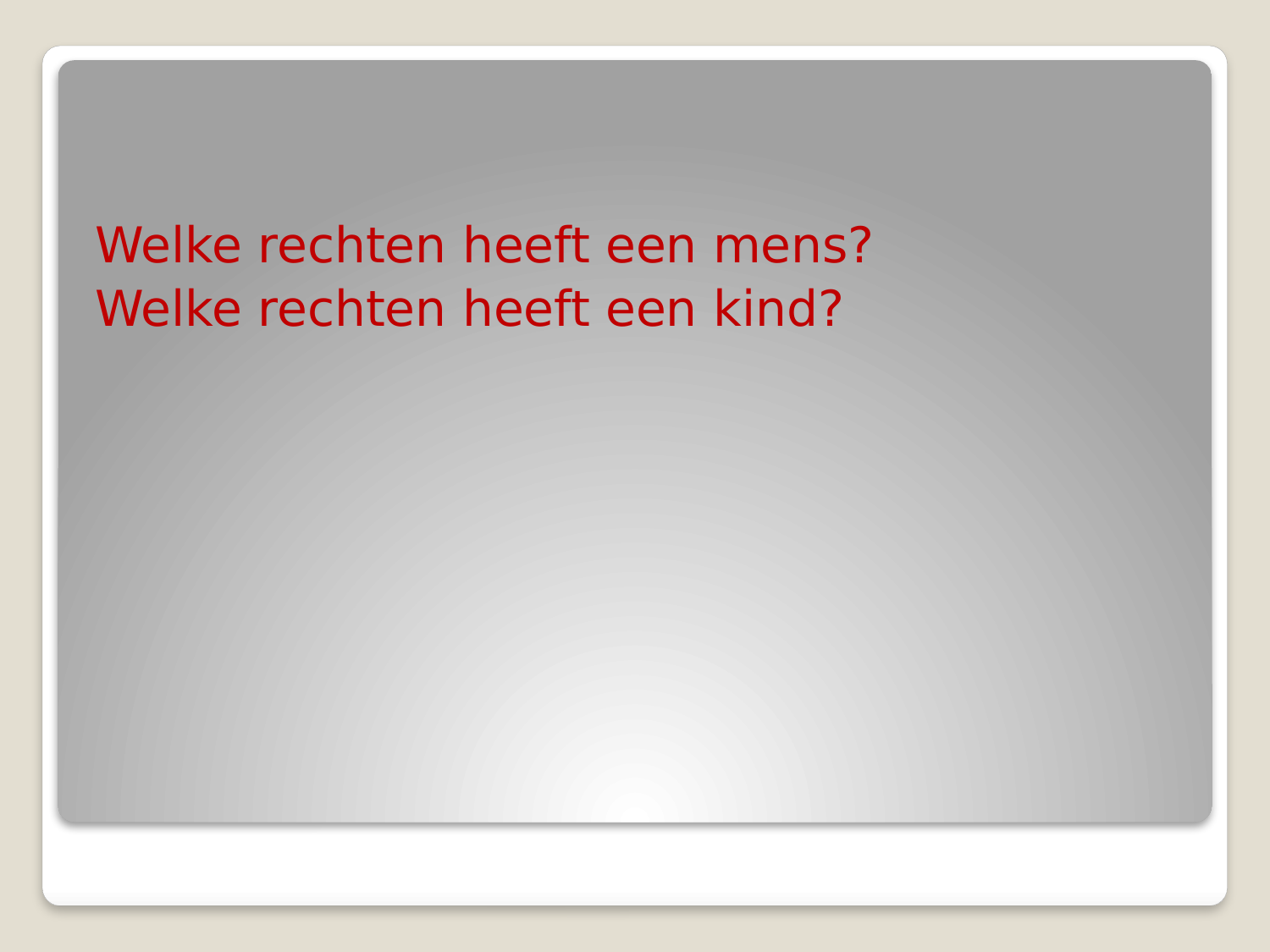

Welke rechten heeft een mens?
Welke rechten heeft een kind?
#